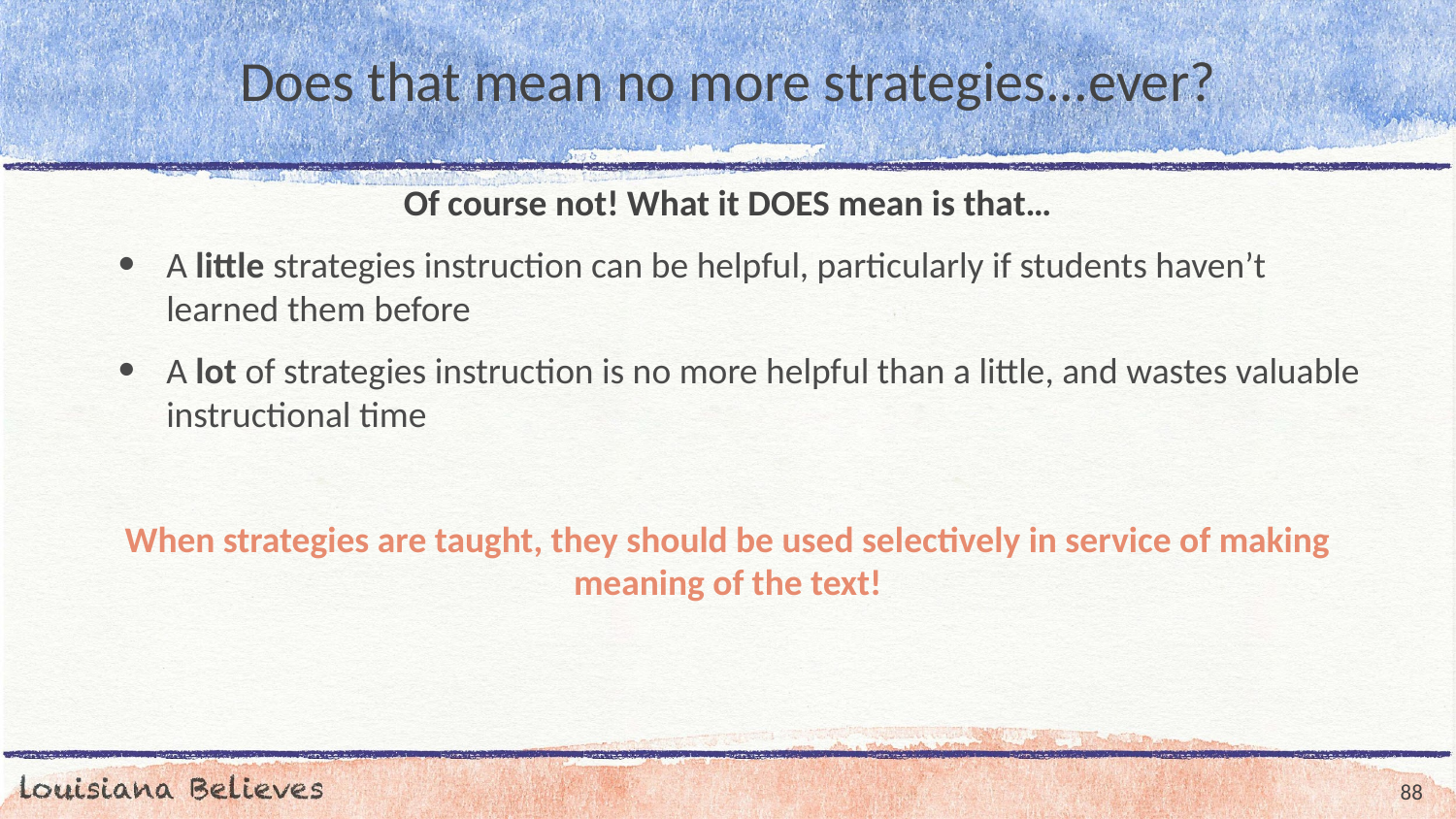

# Does that mean no more strategies...ever?
Of course not! What it DOES mean is that…
A little strategies instruction can be helpful, particularly if students haven’t learned them before
A lot of strategies instruction is no more helpful than a little, and wastes valuable instructional time

When strategies are taught, they should be used selectively in service of making meaning of the text!